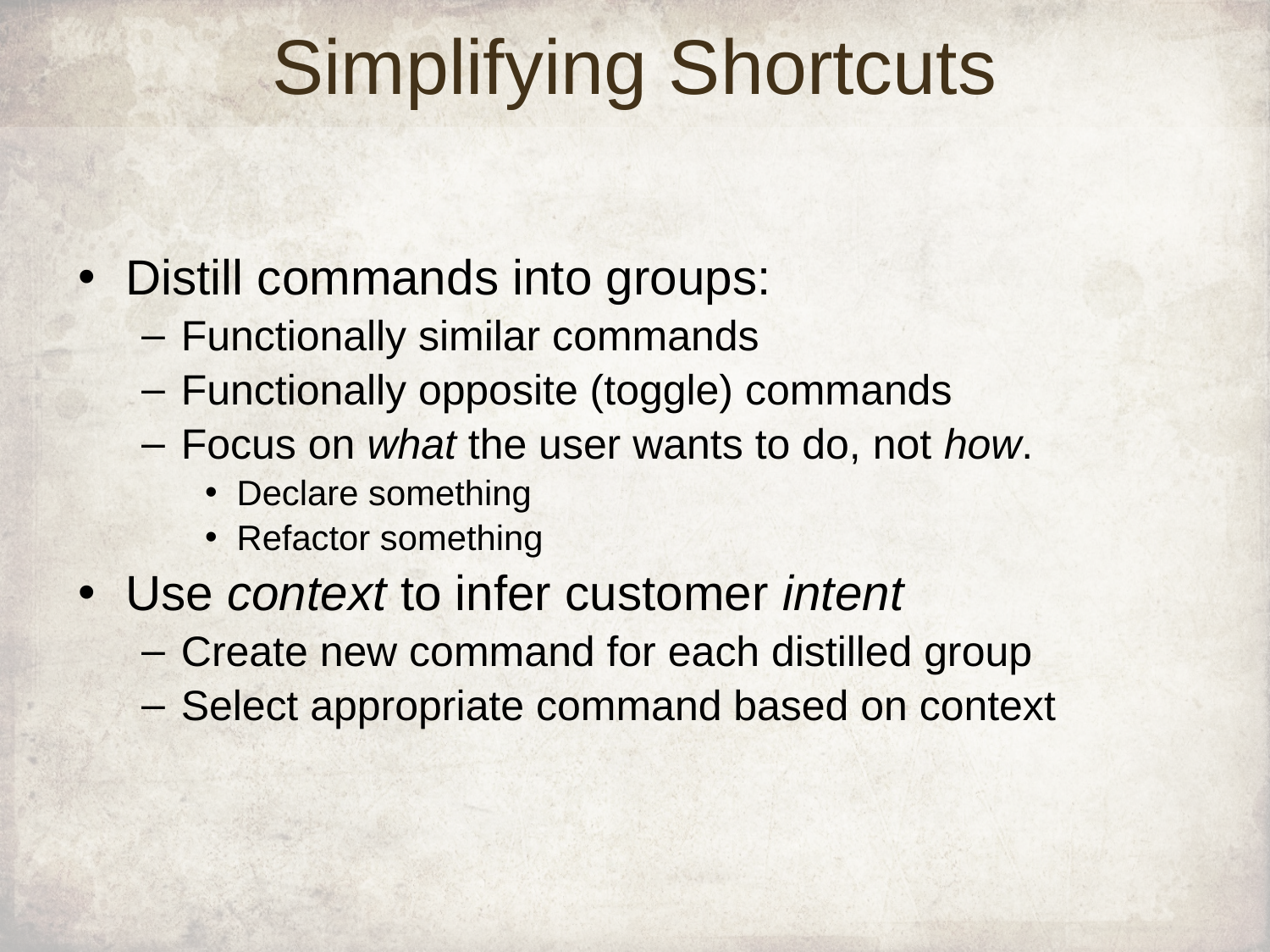

# Simplifying Shortcuts
Distill commands into groups:
Functionally similar commands
Functionally opposite (toggle) commands
Focus on what the user wants to do, not how.
Declare something
Refactor something
Use context to infer customer intent
Create new command for each distilled group
Select appropriate command based on context